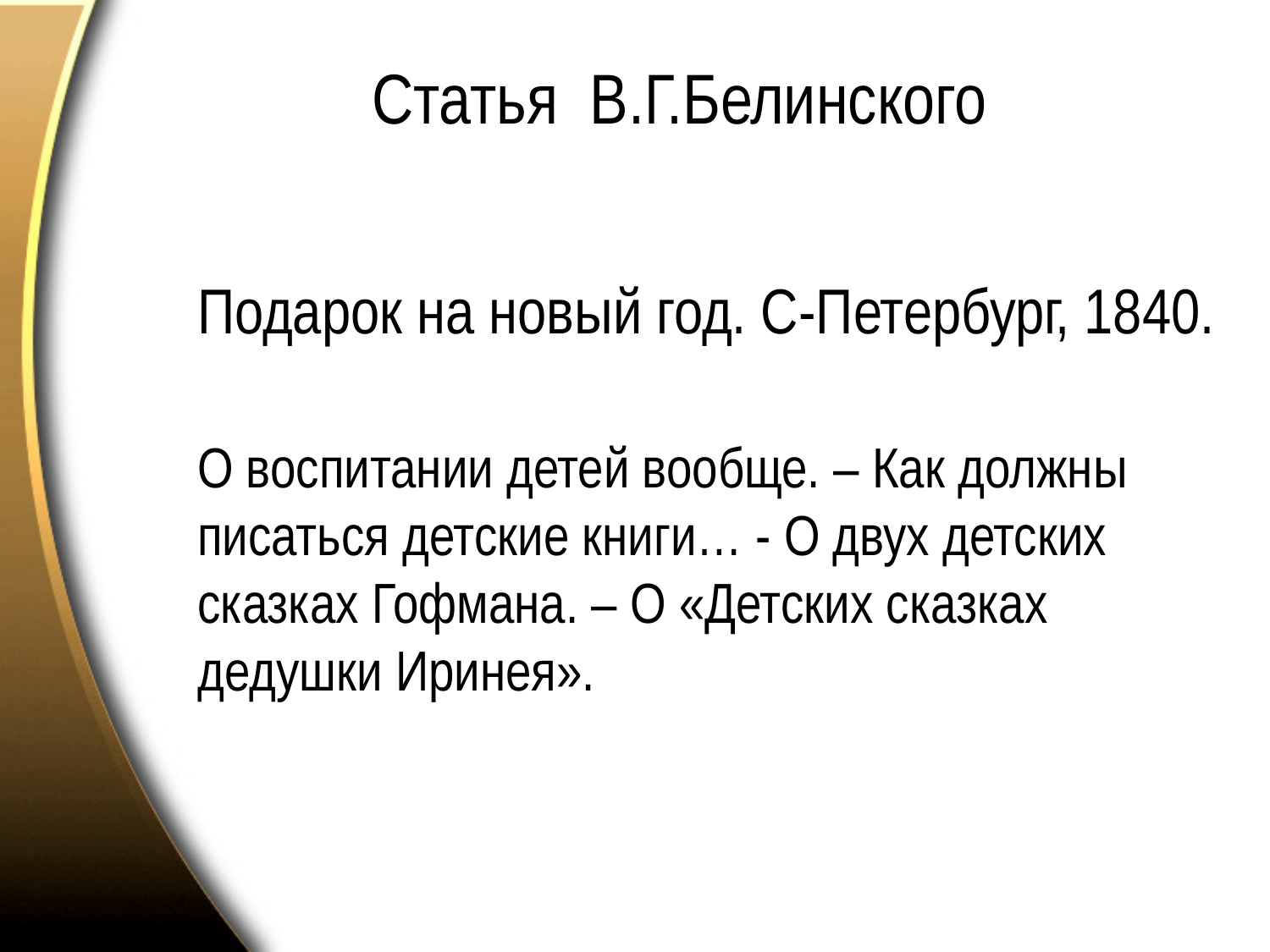

# Статья  В.Г.Белинского
Подарок на новый год. С-Петербург, 1840.

О воспитании детей вообще. – Как должны писаться детские книги… - О двух детских сказках Гофмана. – О «Детских сказках дедушки Иринея».